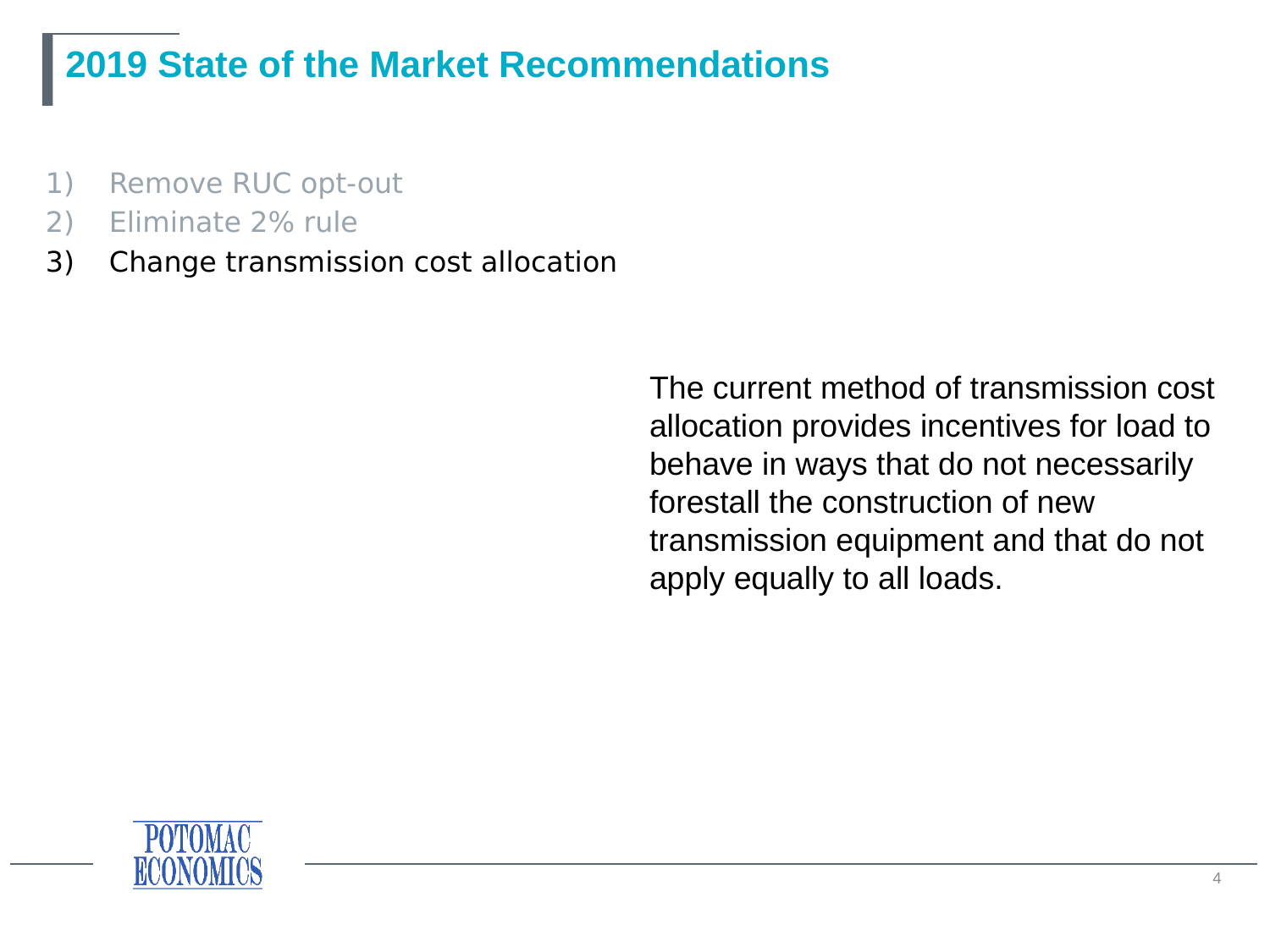

# 2019 State of the Market Recommendations
Remove RUC opt-out
Eliminate 2% rule
Change transmission cost allocation

The current method of transmission cost allocation provides incentives for load to behave in ways that do not necessarily forestall the construction of new transmission equipment and that do not apply equally to all loads.
4